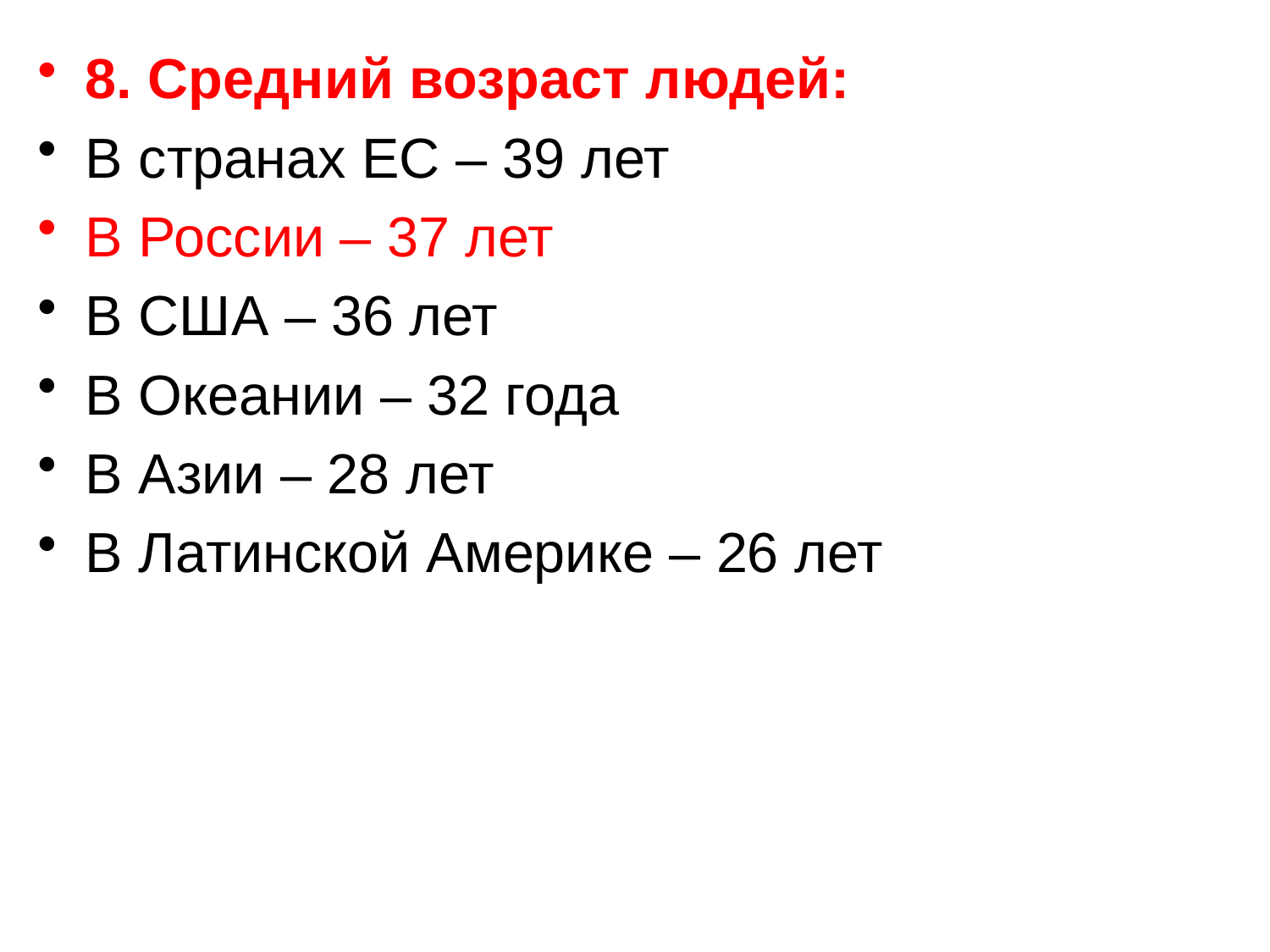

8. Средний возраст людей:
В странах ЕС – 39 лет
В России – 37 лет
В США – 36 лет
В Океании – 32 года
В Азии – 28 лет
В Латинской Америке – 26 лет
#